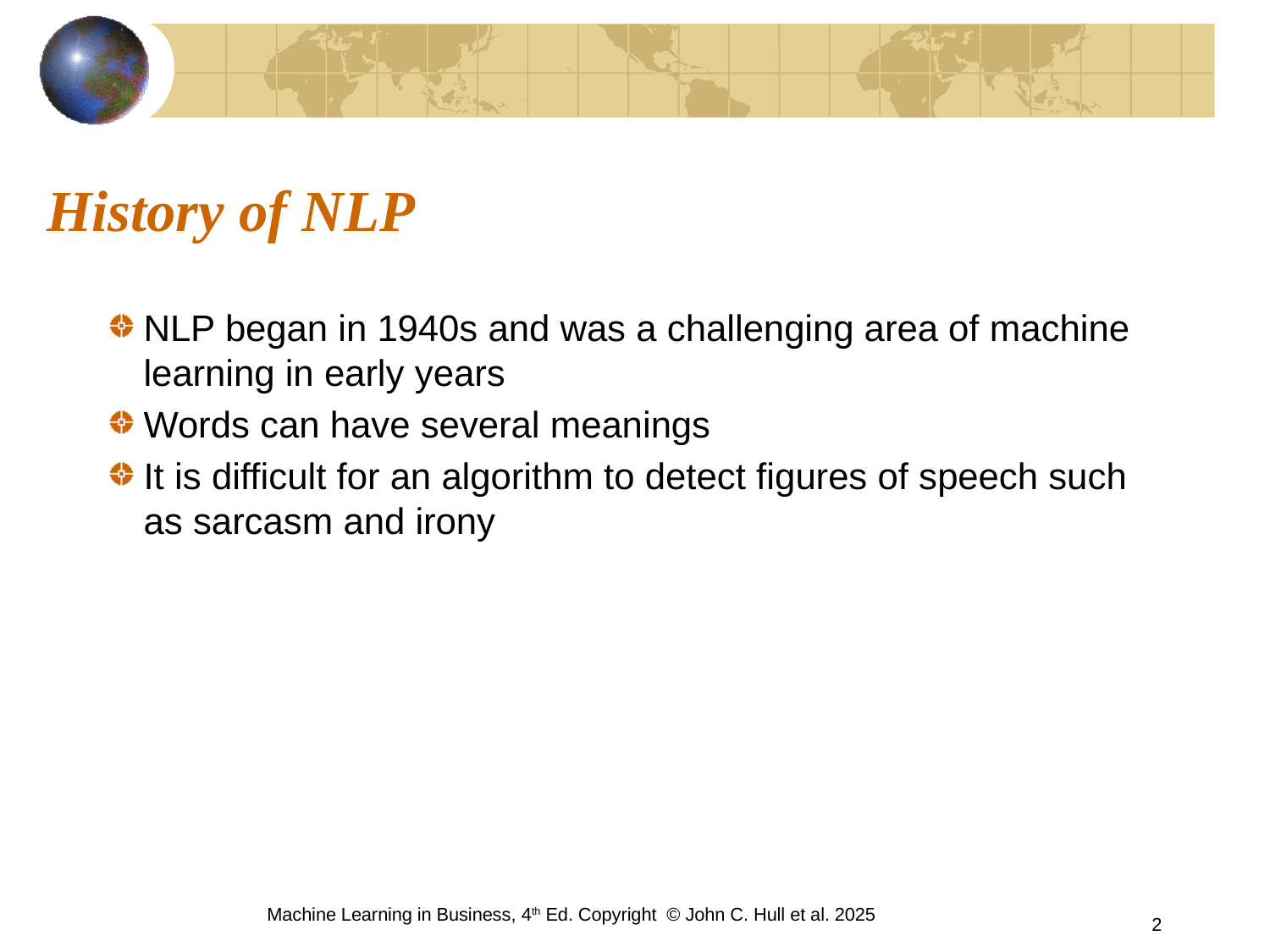

# History of NLP
NLP began in 1940s and was a challenging area of machine learning in early years
Words can have several meanings
It is difficult for an algorithm to detect figures of speech such as sarcasm and irony

Machine Learning in Business, 4th Ed. Copyright  © John C. Hull et al. 2025
2